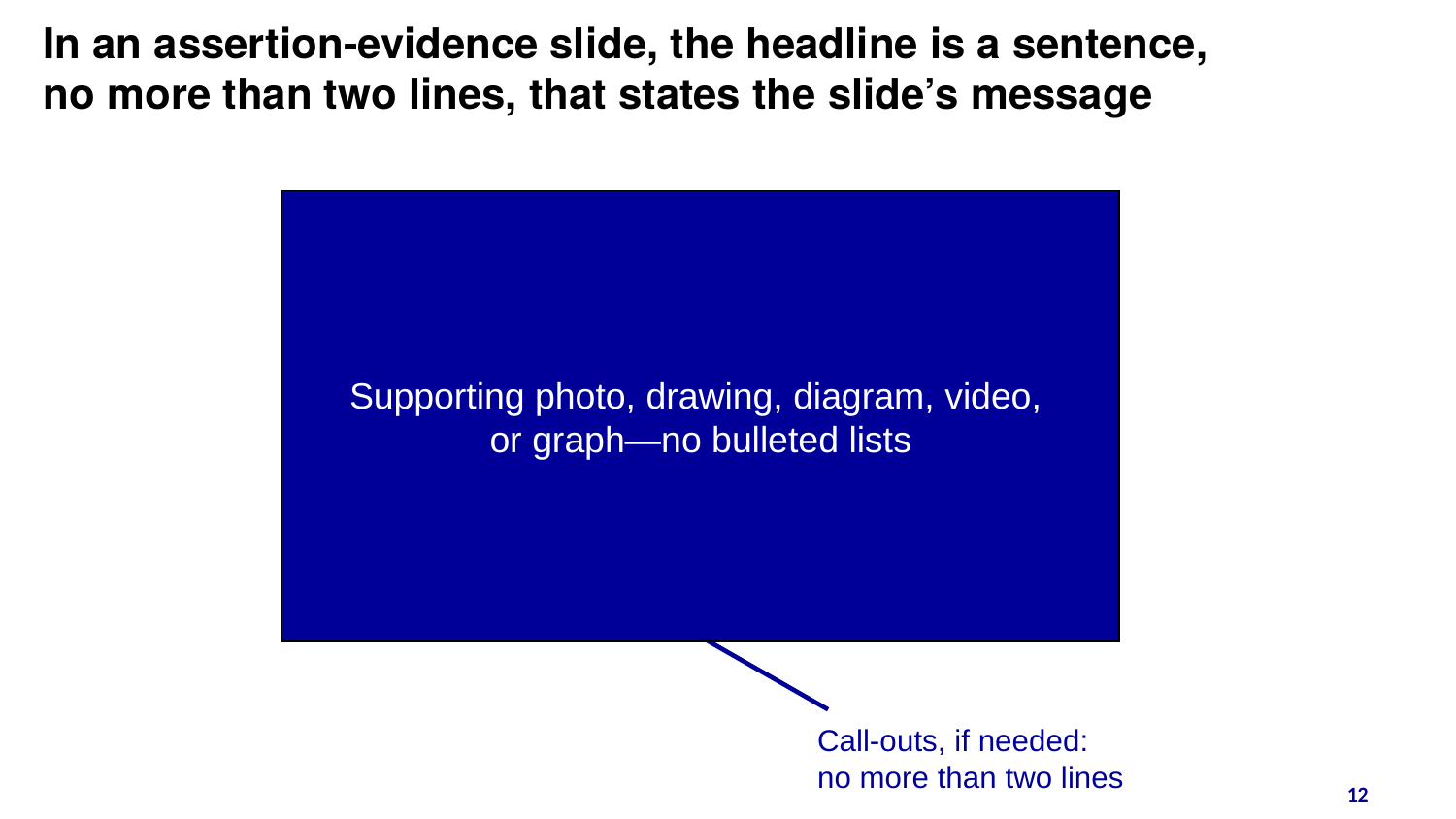

In an assertion-evidence slide, the headline is a sentence, no more than two lines, that states the slide’s message

Supporting photo, drawing, diagram, video,
or graph—no bulleted lists

Call-outs, if needed:
no more than two lines

12